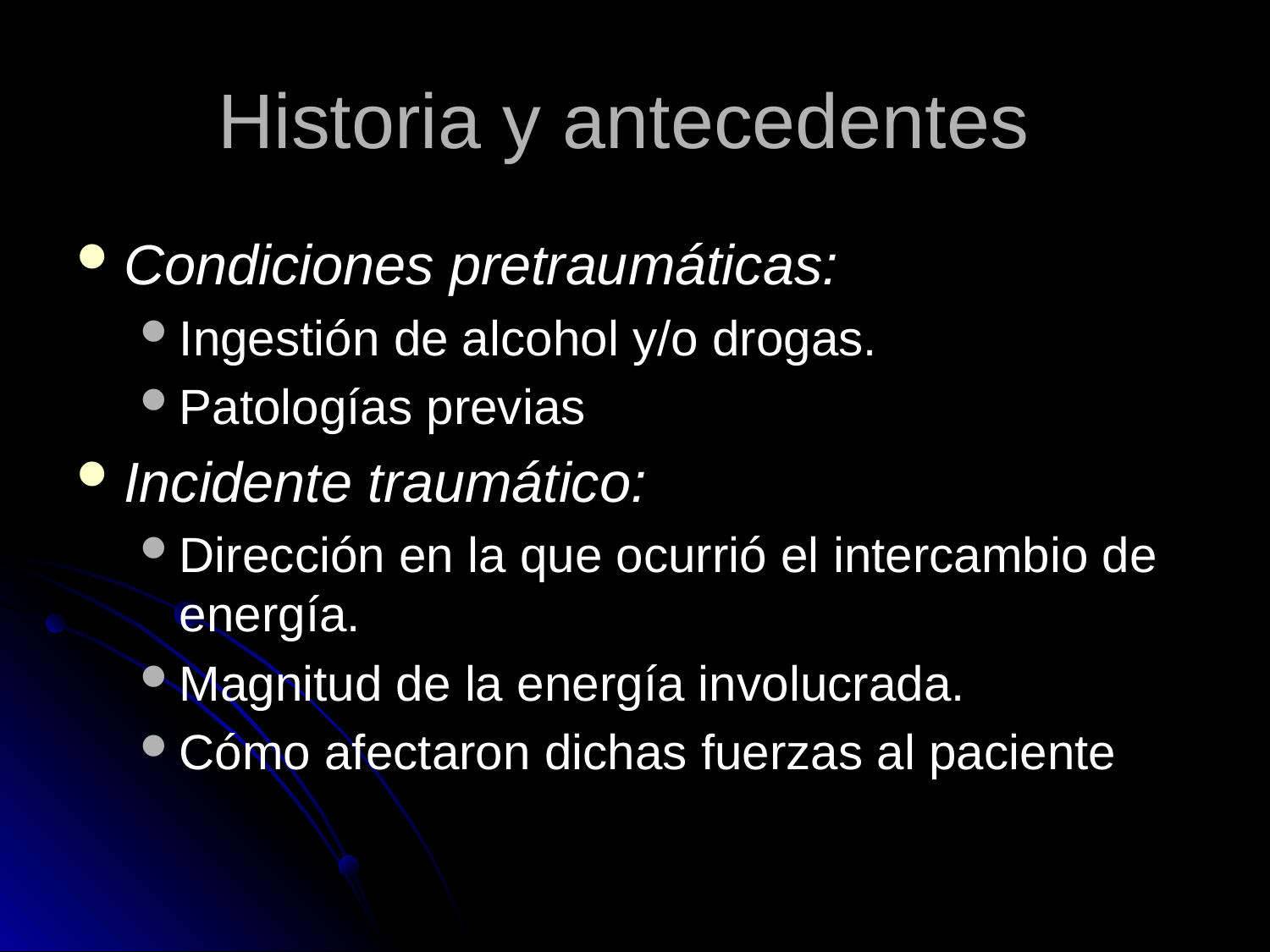

# Historia y antecedentes
Condiciones pretraumáticas:
Ingestión de alcohol y/o drogas.
Patologías previas
Incidente traumático:
Dirección en la que ocurrió el intercambio de
energía.
Magnitud de la energía involucrada.
Cómo afectaron dichas fuerzas al paciente